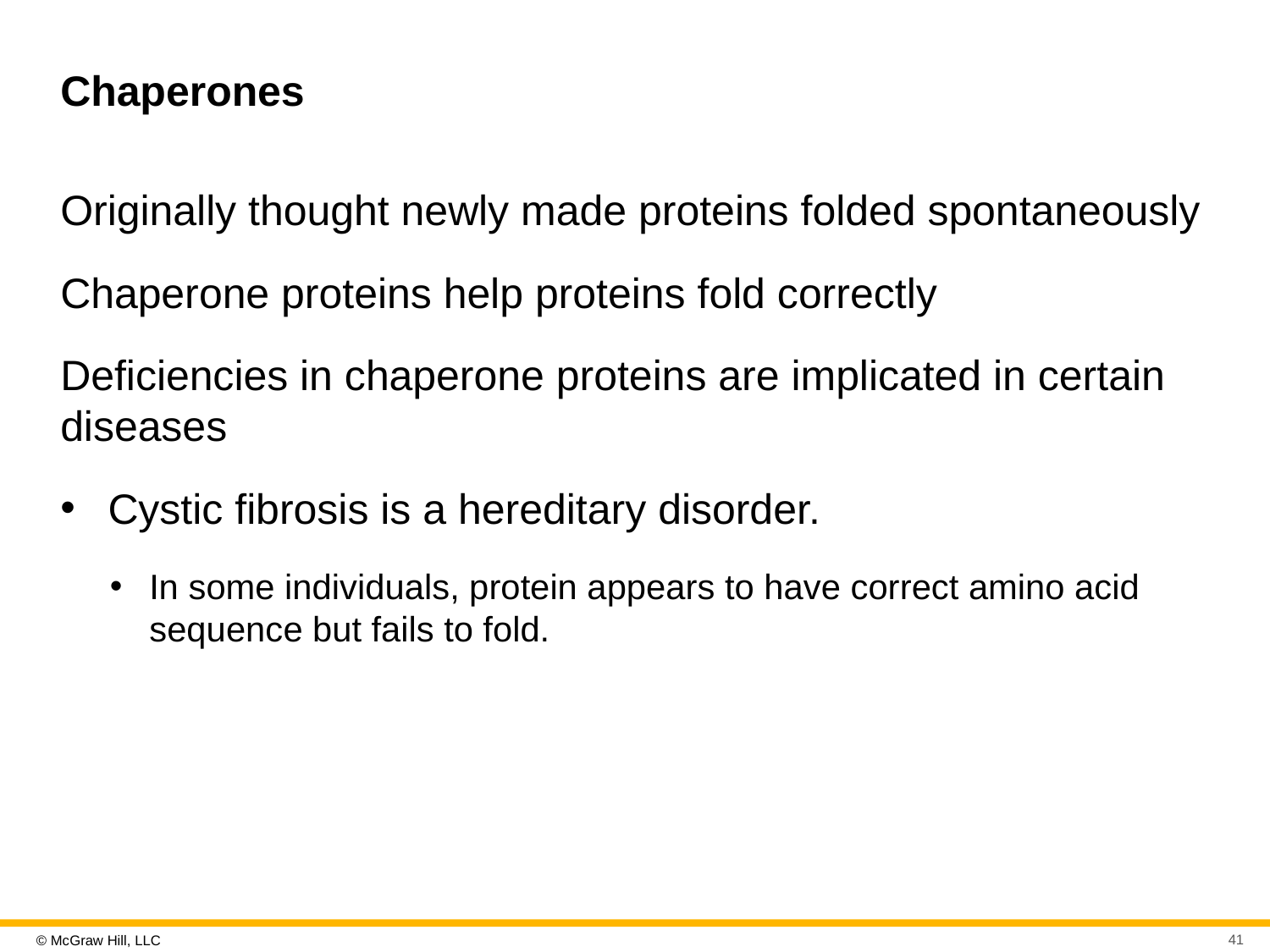

# Chaperones
Originally thought newly made proteins folded spontaneously
Chaperone proteins help proteins fold correctly
Deficiencies in chaperone proteins are implicated in certain diseases
Cystic fibrosis is a hereditary disorder.
In some individuals, protein appears to have correct amino acid sequence but fails to fold.
41